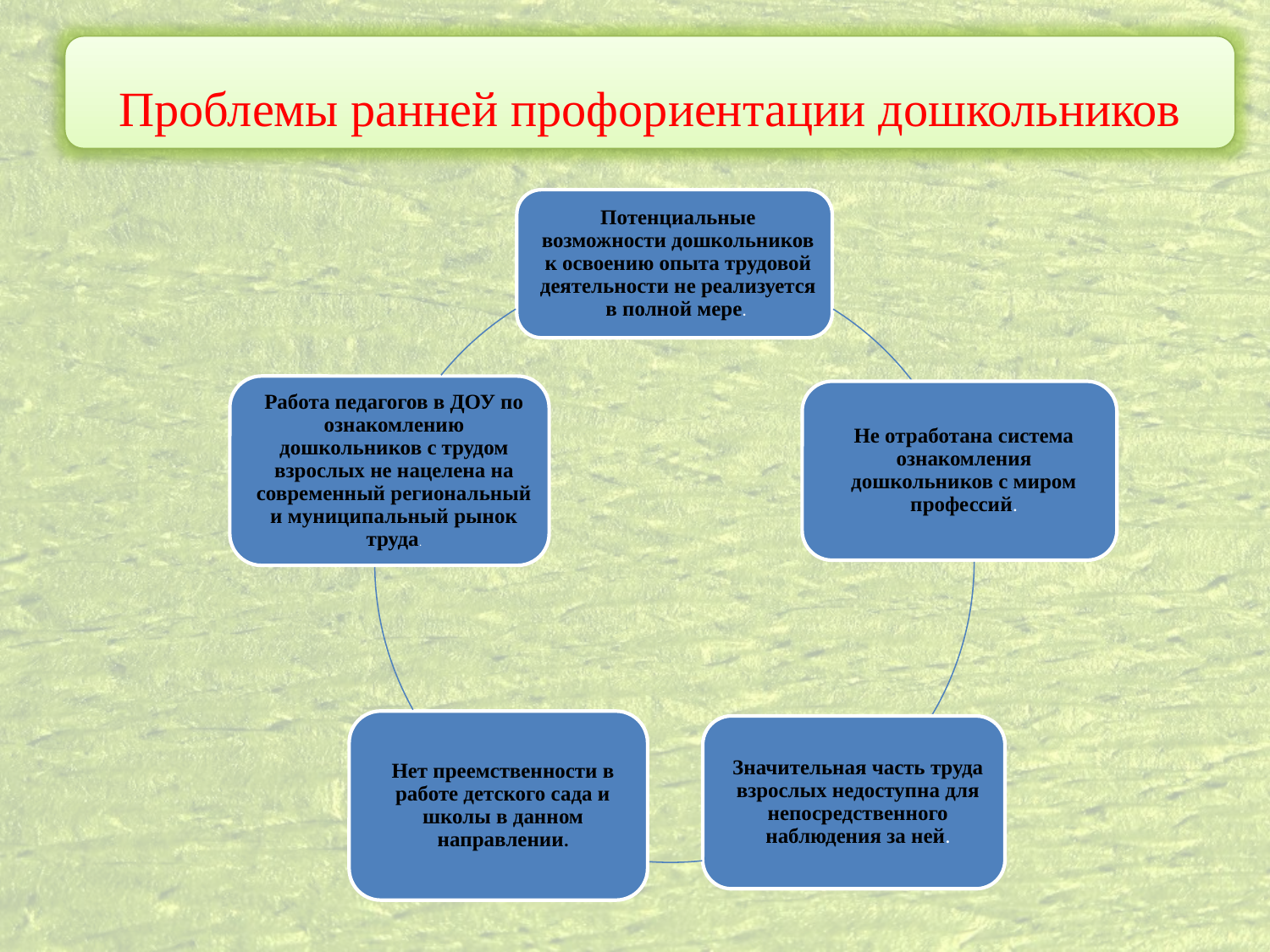

Проблемы ранней профориентации дошкольников
Потенциальные возможности дошкольников к освоению опыта трудовой деятельности не реализуется в полной мере.
Не отработана система ознакомления дошкольников с миром профессий.
Значительная часть труда взрослых недоступна для непосредственного наблюдения за ней.
Нет преемственности в работе детского сада и школы в данном направлении.
Работа педагогов в ДОУ по ознакомлению дошкольников с трудом взрослых не нацелена на современный региональный и муниципальный рынок труда.